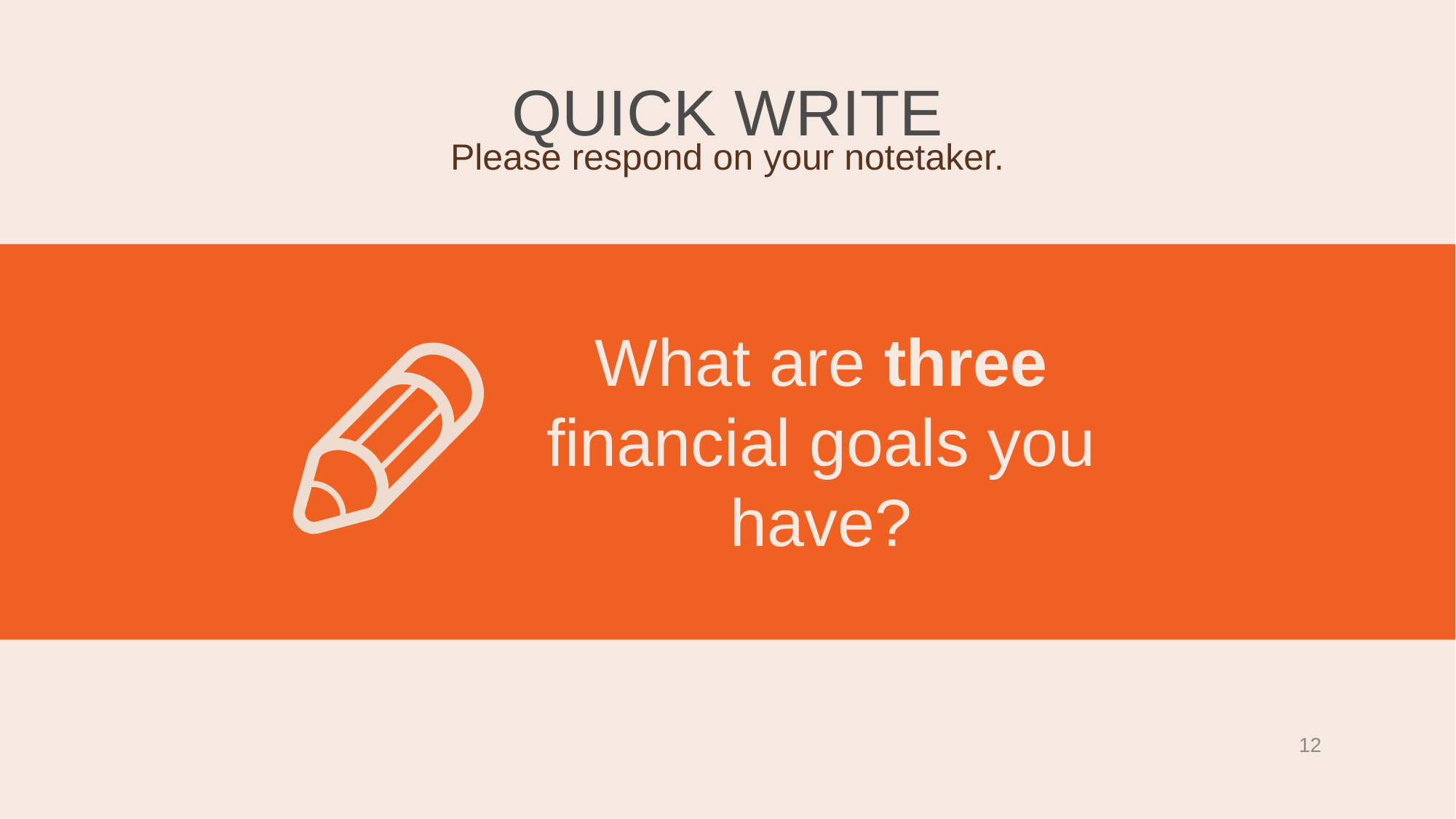

# QUICK WRITE
Please respond on your notetaker.

What are three financial goals you have?

12